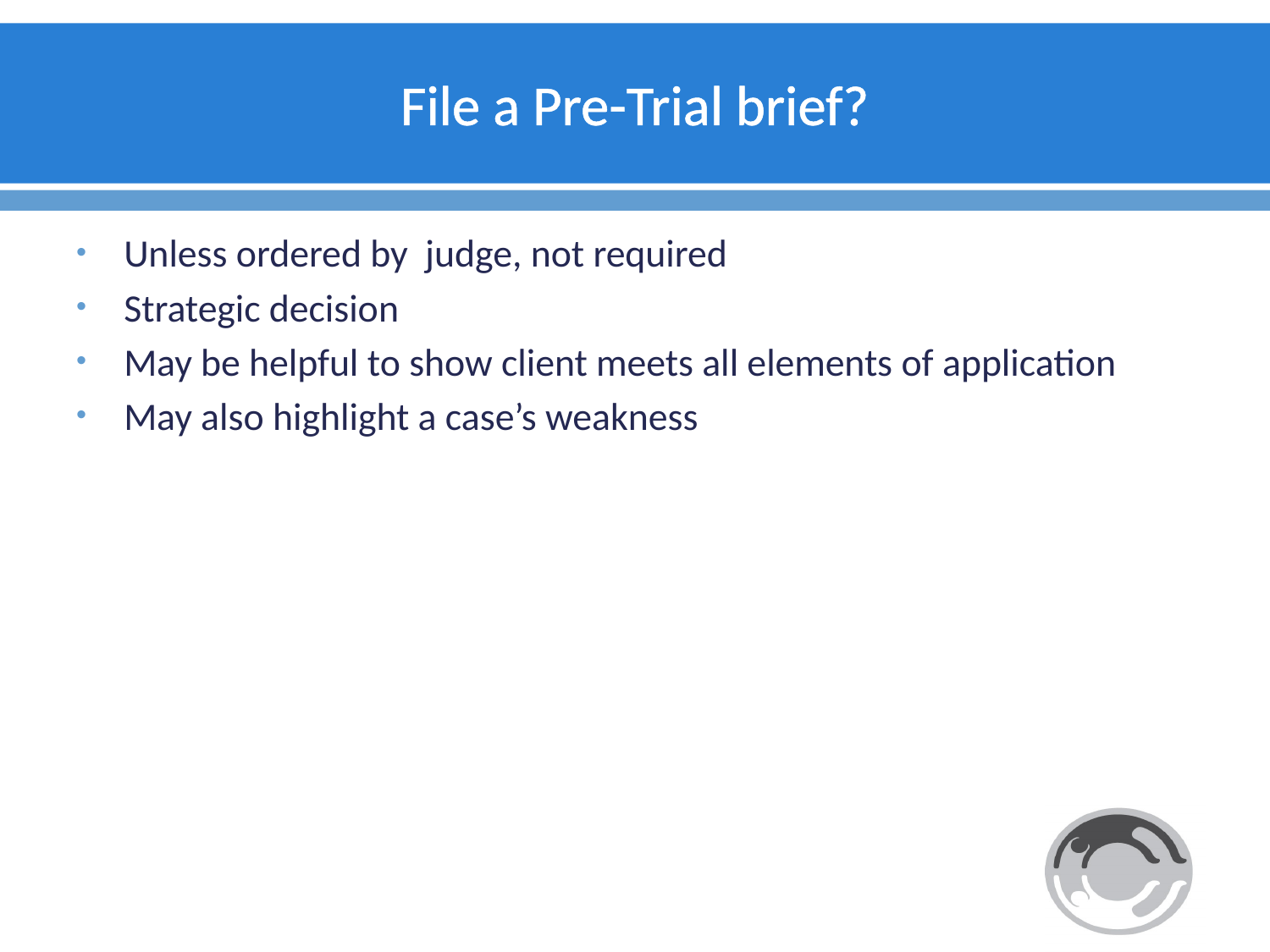

# File a Pre-Trial brief?
Unless ordered by  judge, not required
Strategic decision
May be helpful to show client meets all elements of application
May also highlight a case’s weakness